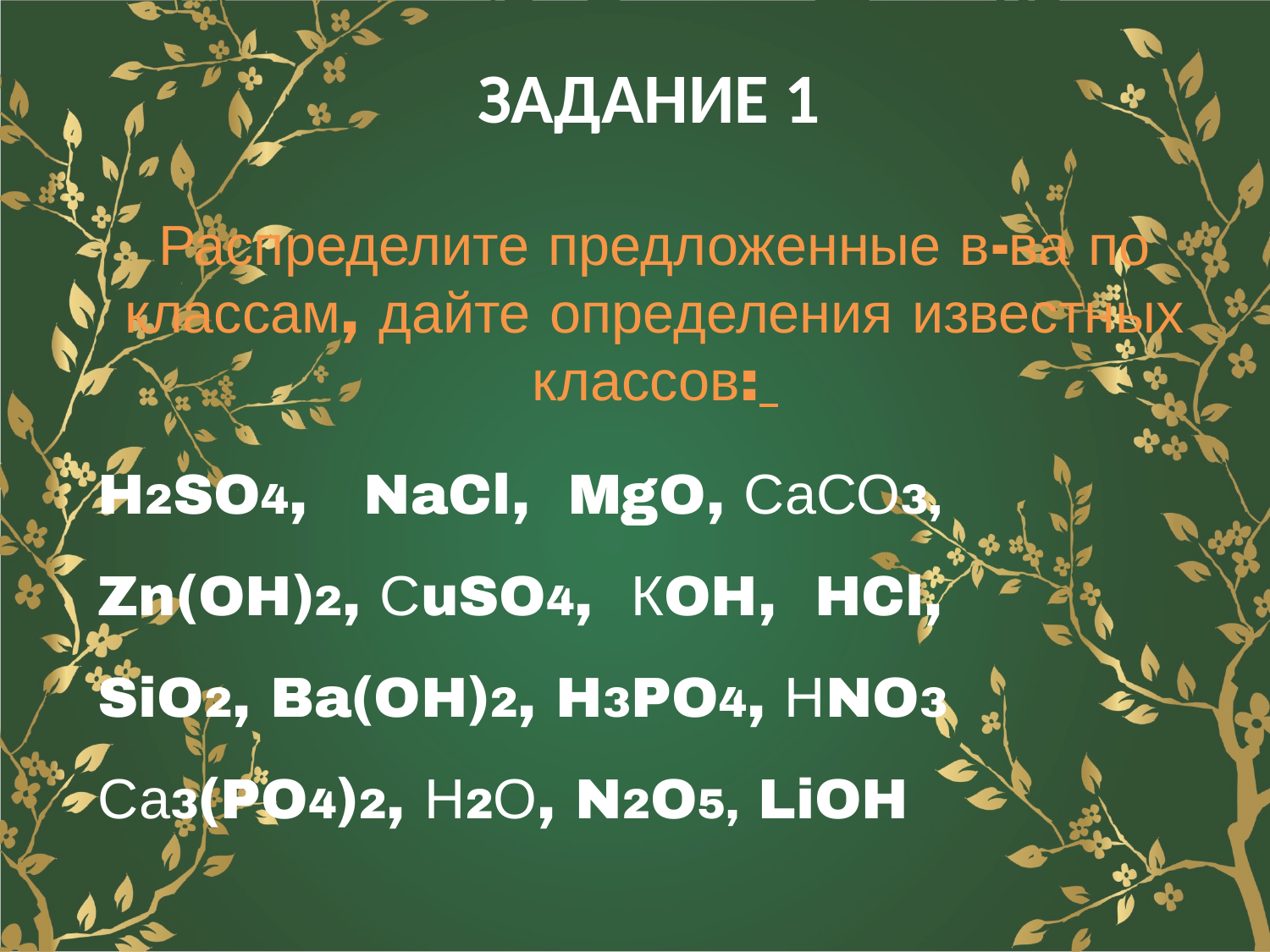

Распределите предложенные в-ва по классам, дайте определения известных классов:
H2SO4,   NaCl,  MgO, СаСО3, Zn(OH)2, СuSO4,  КOH,  HCl,       SiO2, Ba(OH)2, H3PO4, НNO3 Са3(PO4)2, Н2О, N2O5, LiOH

# Задание 1